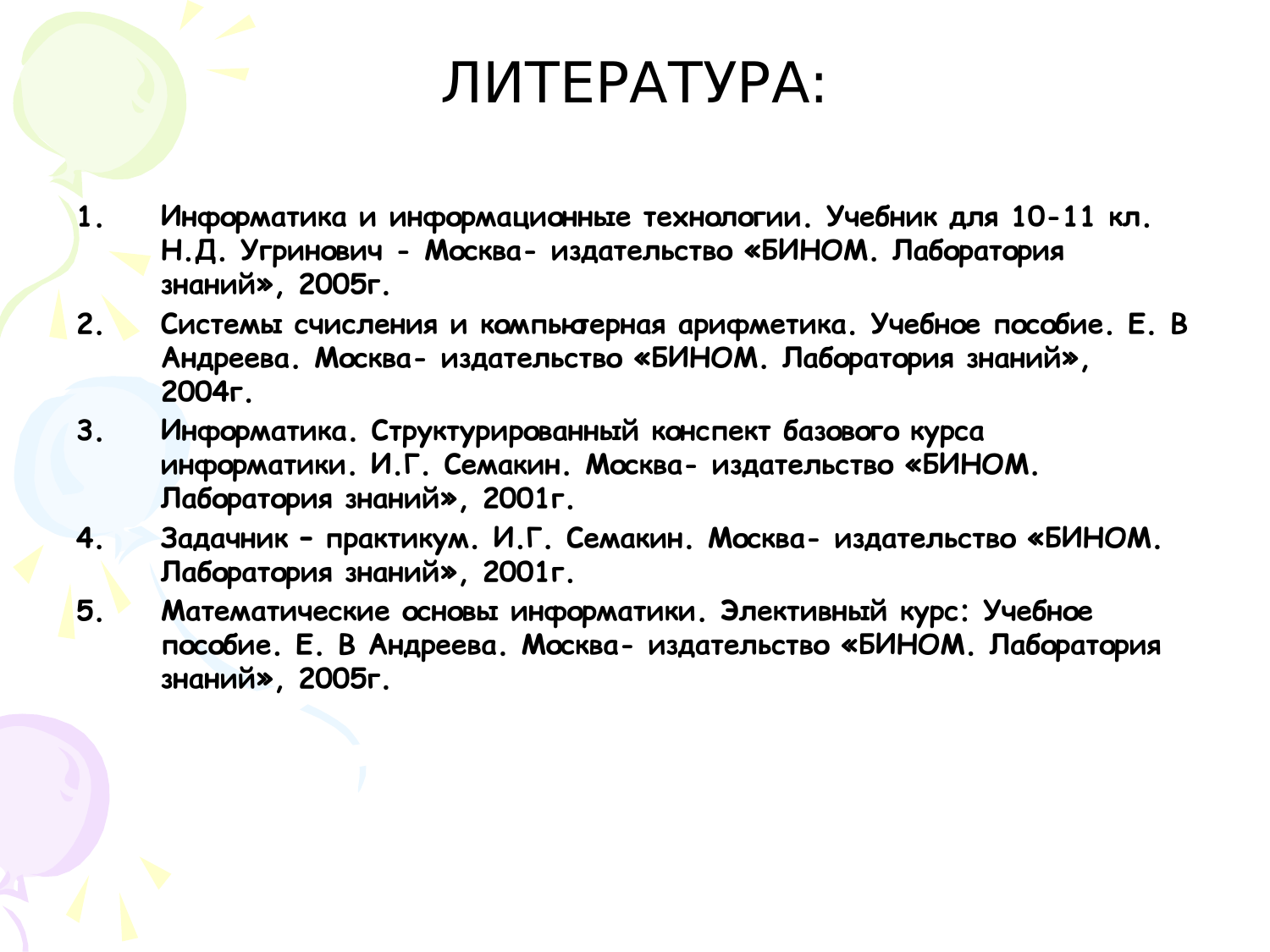

ЛИТЕРАТУРА:

Информатика и информационные технологии. Учебник для 10-11 кл. Н.Д. Угринович - Москва- издательство «БИНОМ. Лаборатория знаний», 2005г.
Системы счисления и компьютерная арифметика. Учебное пособие. Е. В Андреева. Москва- издательство «БИНОМ. Лаборатория знаний», 2004г.
Информатика. Структурированный конспект базового курса информатики. И.Г. Семакин. Москва- издательство «БИНОМ. Лаборатория знаний», 2001г.
Задачник – практикум. И.Г. Семакин. Москва- издательство «БИНОМ. Лаборатория знаний», 2001г.
Математические основы информатики. Элективный курс: Учебное пособие. Е. В Андреева. Москва- издательство «БИНОМ. Лаборатория знаний», 2005г.